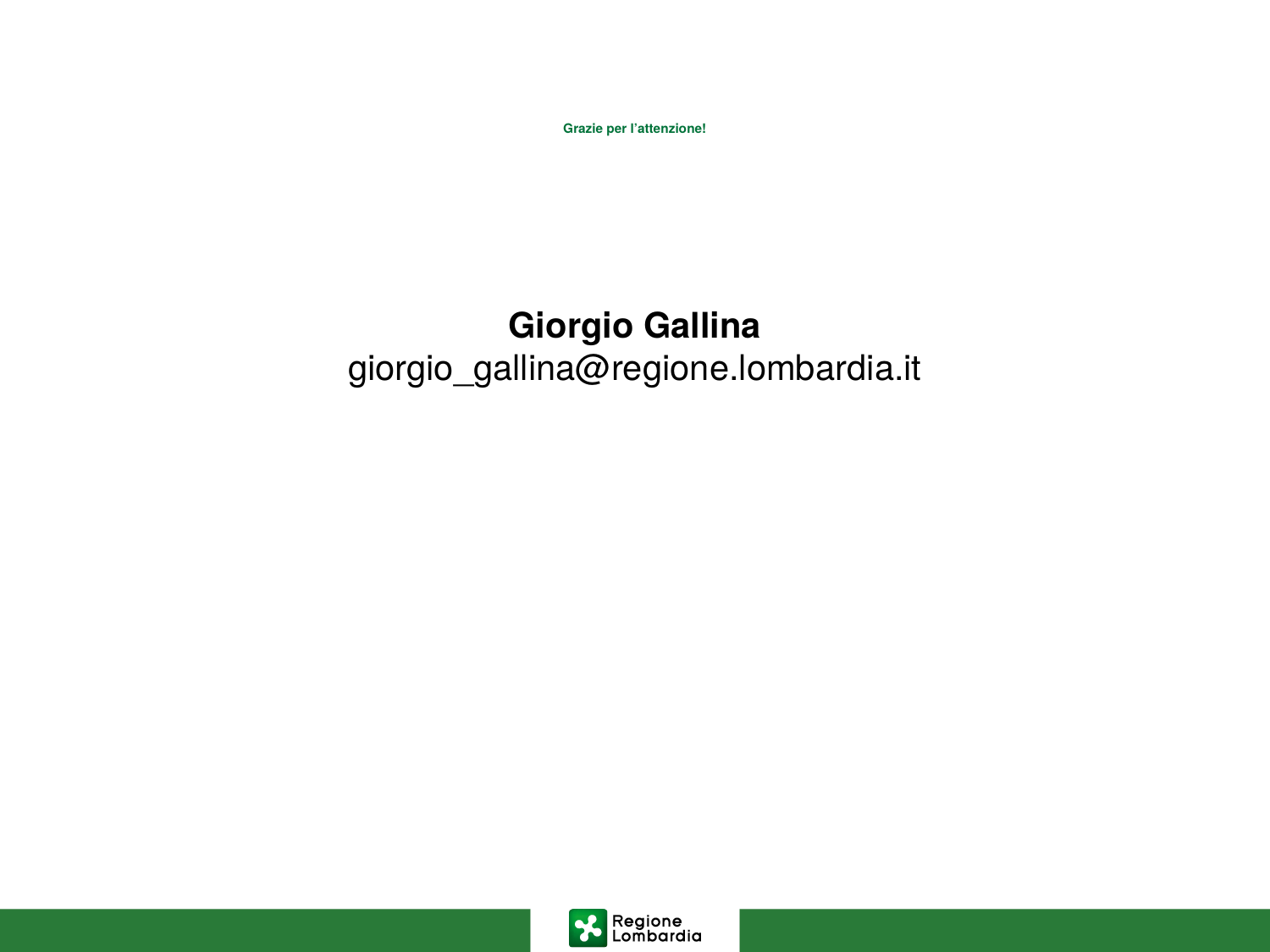

# Grazie per l’attenzione!

Giorgio Gallina
giorgio_gallina@regione.lombardia.it